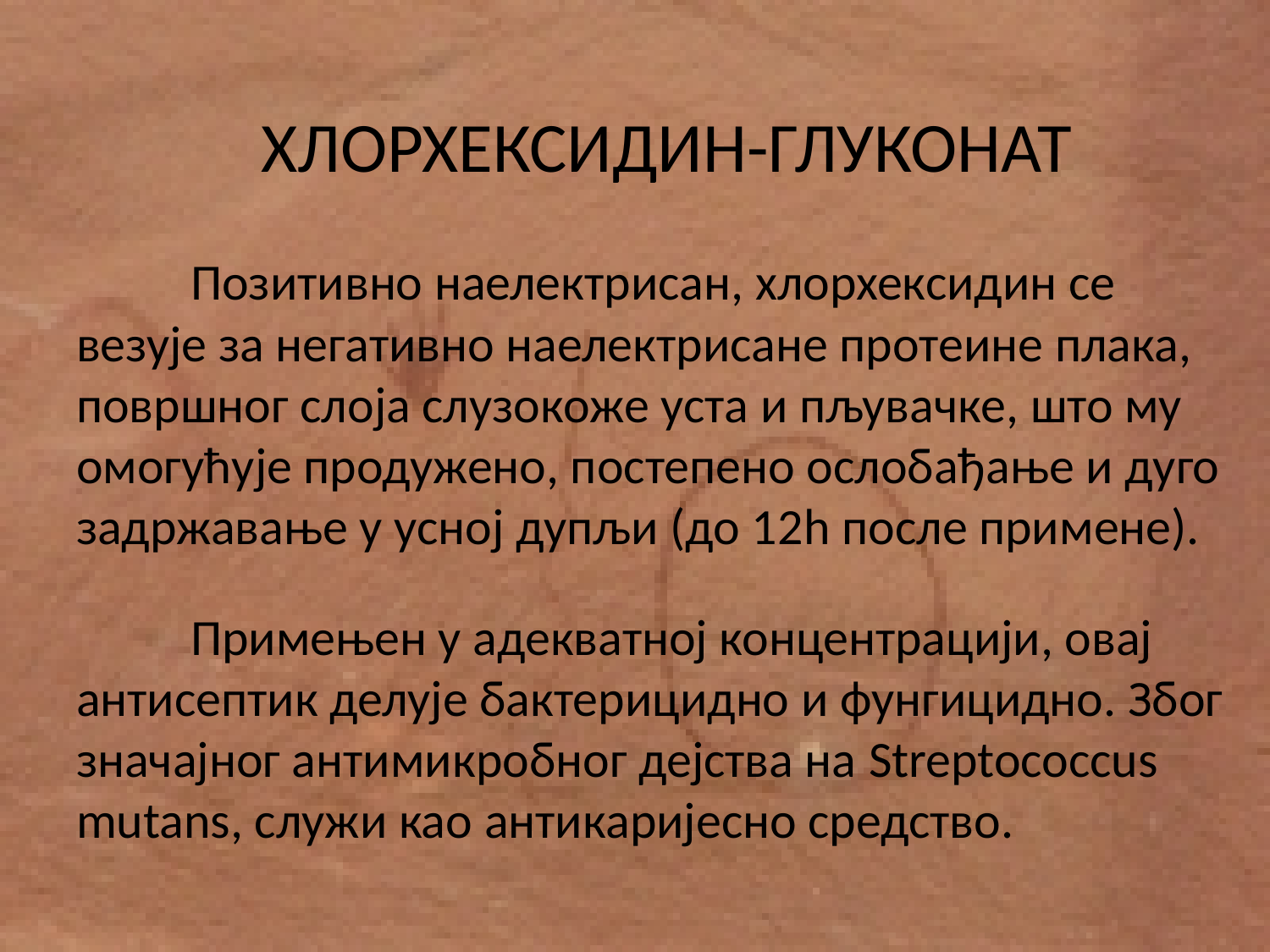

# ХЛОРХЕКСИДИН-ГЛУКОНАТ
	Позитивно наелектрисан, хлорхексидин се везује за негативно наелектрисане протеине плака, површног слоја слузокоже уста и пљувачке, што му омогућује продужено, постепено ослобађање и дуго задржавање у усној дупљи (до 12h после примене).

	Примењен у адекватној концентрацији, овај антисептик делује бактерицидно и фунгицидно. Због значајног антимикробног дејства на Streptococcus mutans, служи као антикаријесно средство.